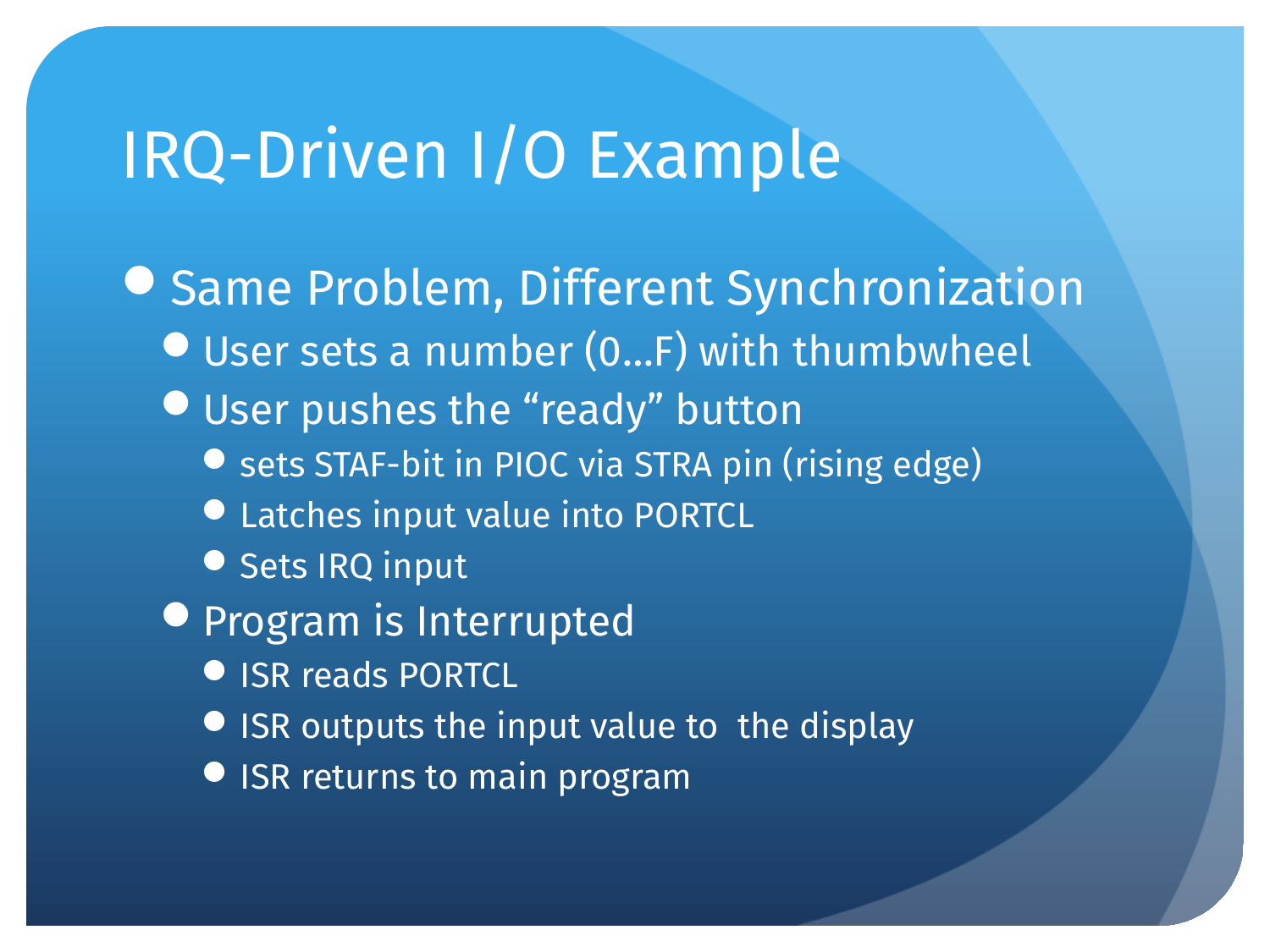

# IRQ-Driven I/O Example
Same Problem, Different Synchronization
User sets a number (0…F) with thumbwheel
User pushes the “ready” button
sets STAF-bit in PIOC via STRA pin (rising edge)
Latches input value into PORTCL
Sets IRQ input
Program is Interrupted
ISR reads PORTCL
ISR outputs the input value to  the display
ISR returns to main program